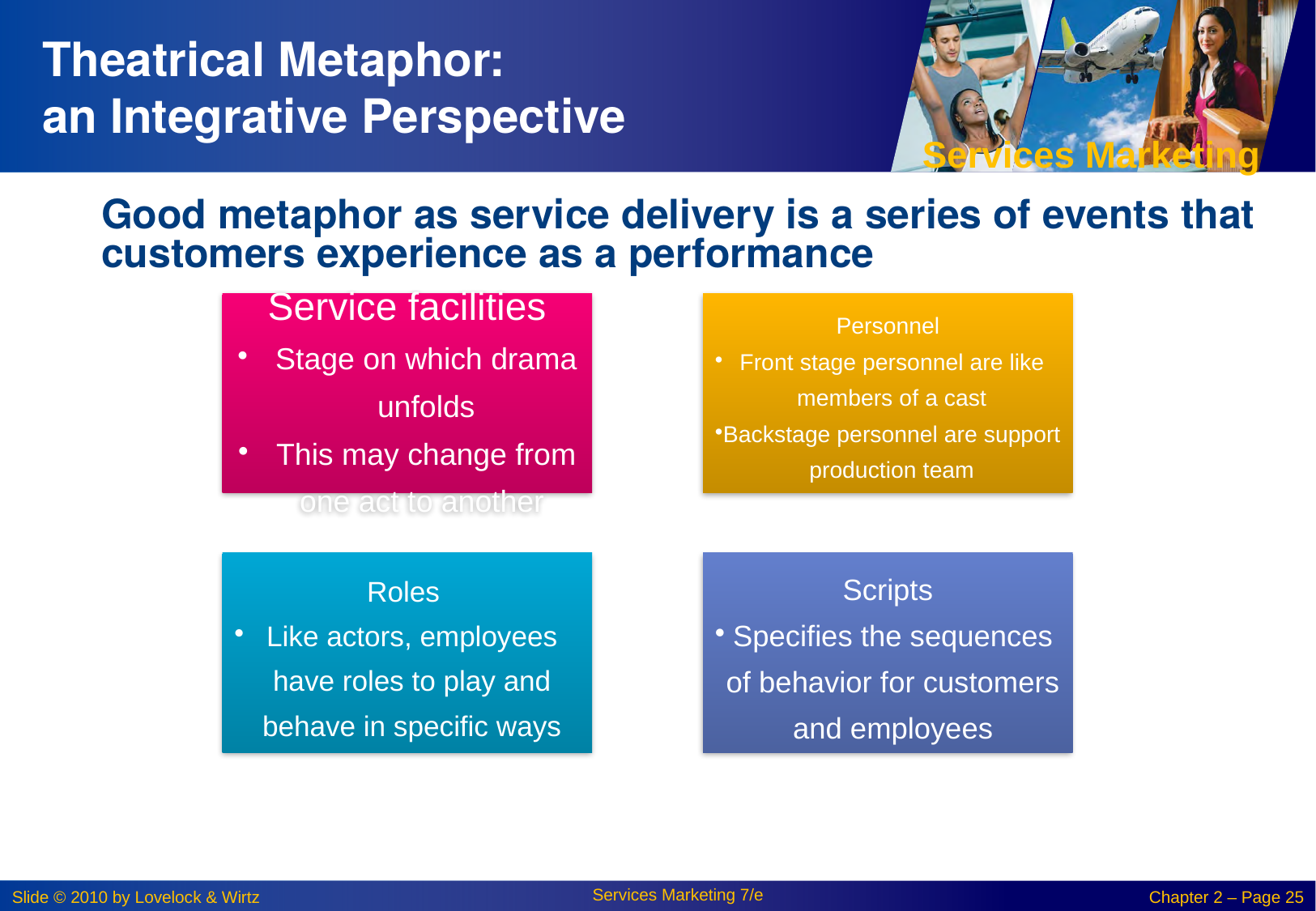

# Theatrical Metaphor: an Integrative Perspective
	Good metaphor as service delivery is a series of events that customers experience as a performance
Service facilities
Stage on which drama unfolds
Personnel
Front stage personnel are like members of a cast
Backstage personnel are support production team
Roles
Scripts